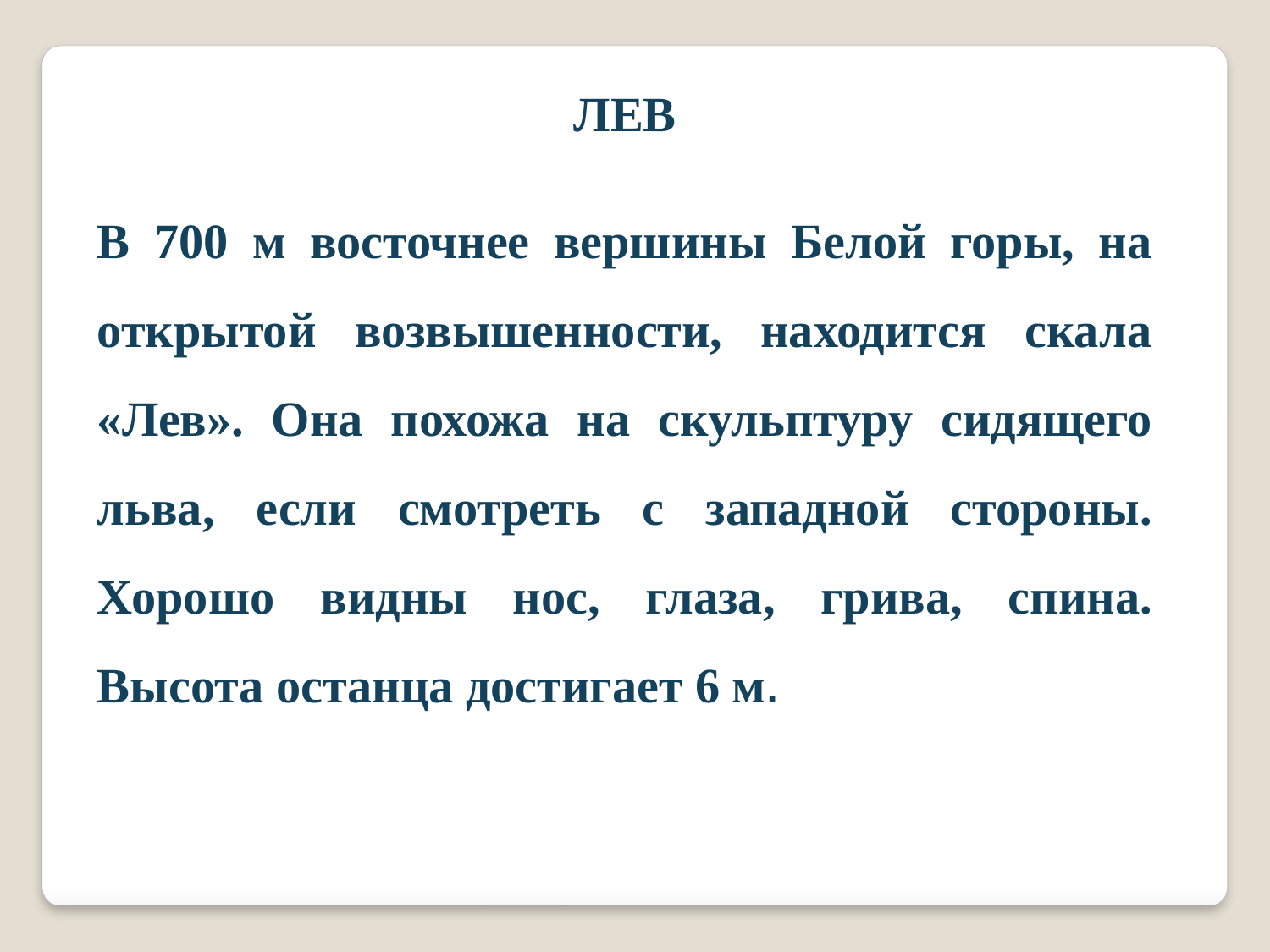

ЛЕВ

В 700 м восточнее вершины Белой горы, на открытой возвышенности, находится скала «Лев». Она похожа на скульптуру сидящего льва, если смотреть с западной стороны. Хорошо видны нос, глаза, грива, спина. Высота останца достигает 6 м.